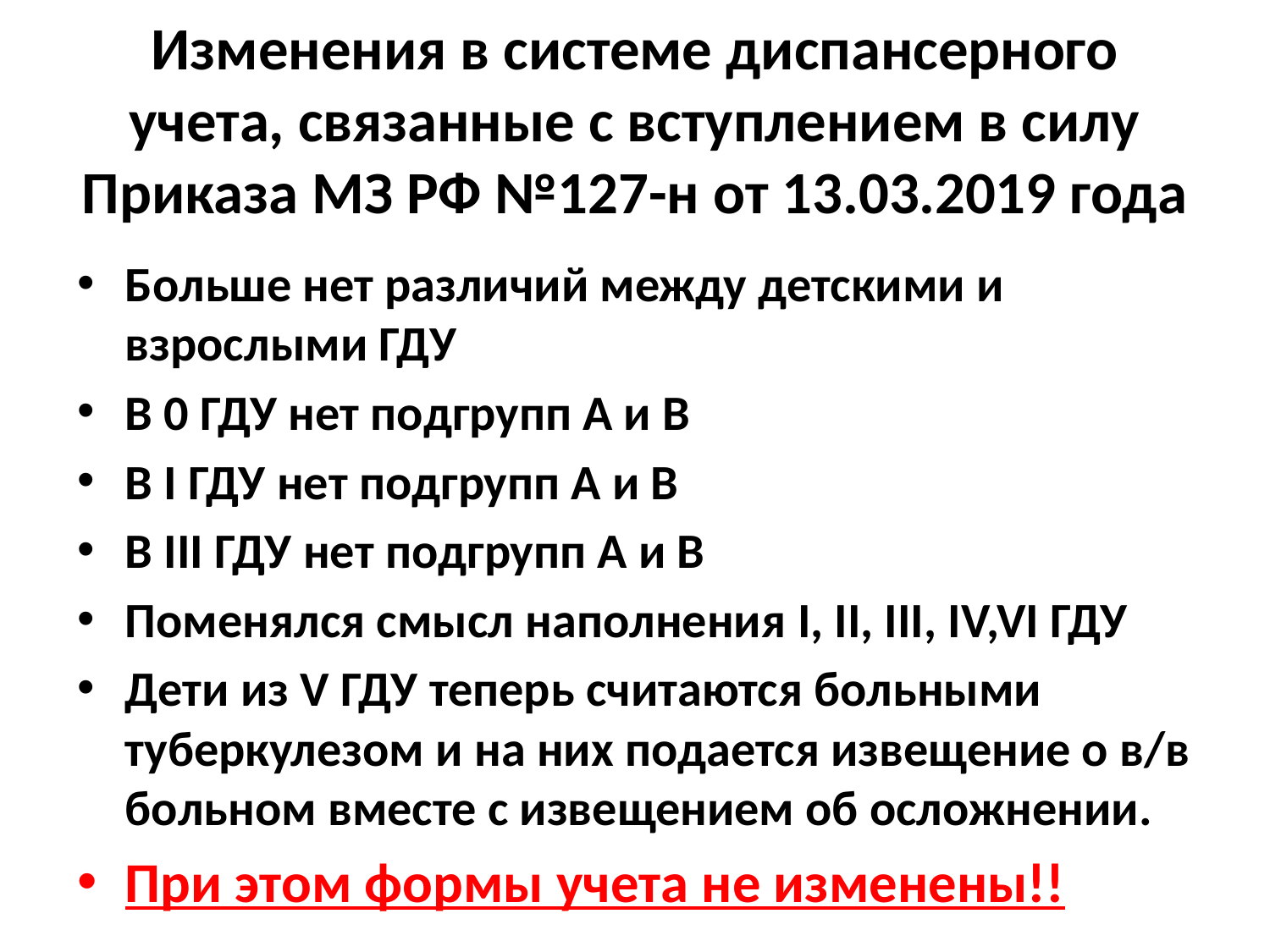

# Изменения в системе диспансерного учета, связанные с вступлением в силу Приказа МЗ РФ №127-н от 13.03.2019 года
Больше нет различий между детскими и взрослыми ГДУ
В 0 ГДУ нет подгрупп А и В
В I ГДУ нет подгрупп А и В
В III ГДУ нет подгрупп А и В
Поменялся смысл наполнения I, II, III, IV,VI ГДУ
Дети из V ГДУ теперь считаются больными туберкулезом и на них подается извещение о в/в больном вместе с извещением об осложнении.
При этом формы учета не изменены!!